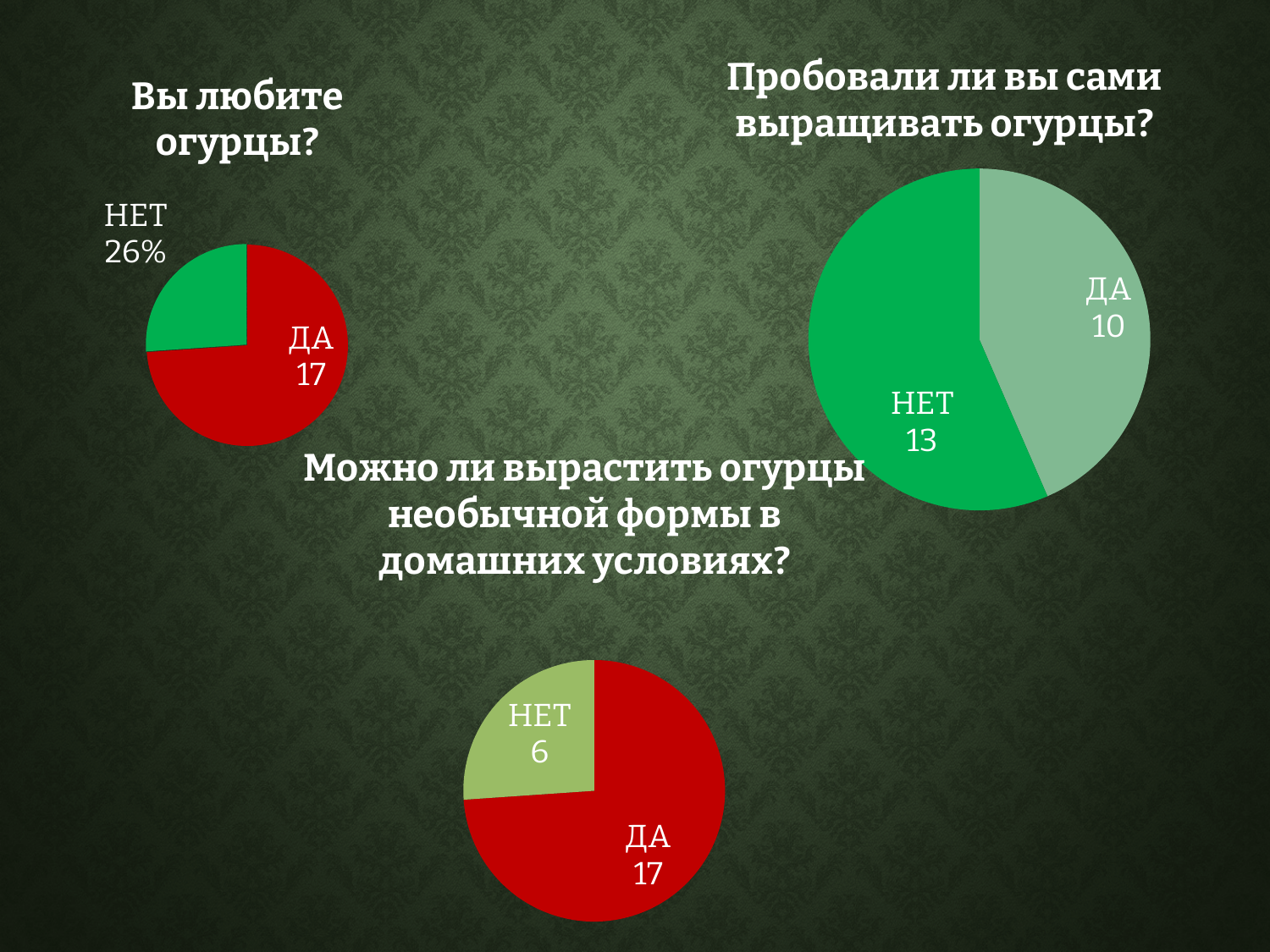

### Chart: Пробовали ли вы сами выращивать огурцы?

| Category | Столбец1 |
|---|---|
| ДА | 10.0 |
| НЕТ | 13.0 |

### Chart: Вы любите огурцы?

| Category | Продажи |
|---|---|
| ДА | 17.0 |
| НЕТ | 6.0 |

### Chart: Можно ли вырастить огурцы необычной формы в домашних условиях?

| Category | Продажи |
|---|---|
| ДА | 17.0 |
| НЕТ | 6.0 |